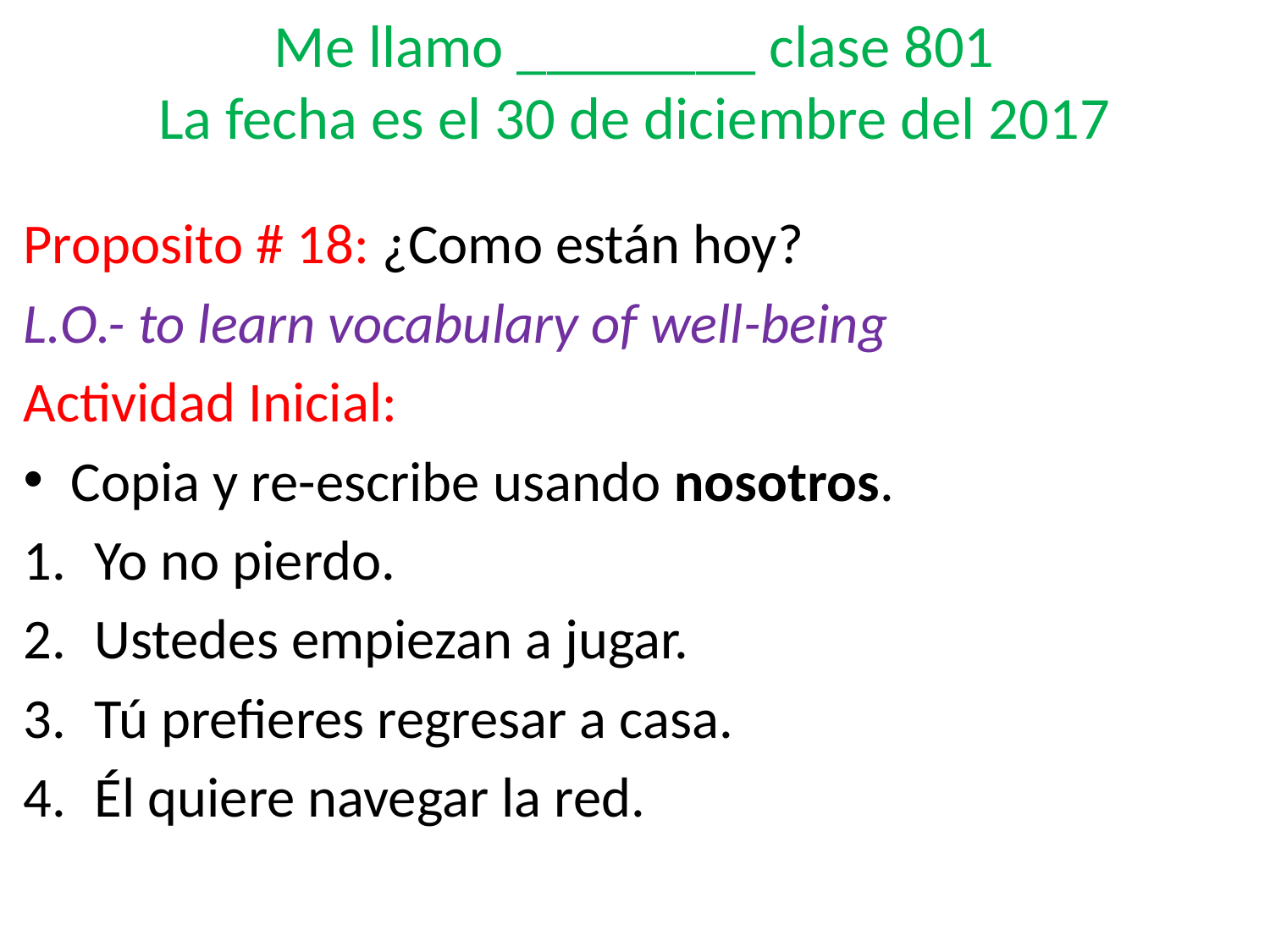

# Me llamo ________ clase 801 La fecha es el 30 de diciembre del 2017
Proposito # 18: ¿Como están hoy?
L.O.- to learn vocabulary of well-being
Actividad Inicial:
Copia y re-escribe usando nosotros.
Yo no pierdo.
Ustedes empiezan a jugar.
Tú prefieres regresar a casa.
Él quiere navegar la red.